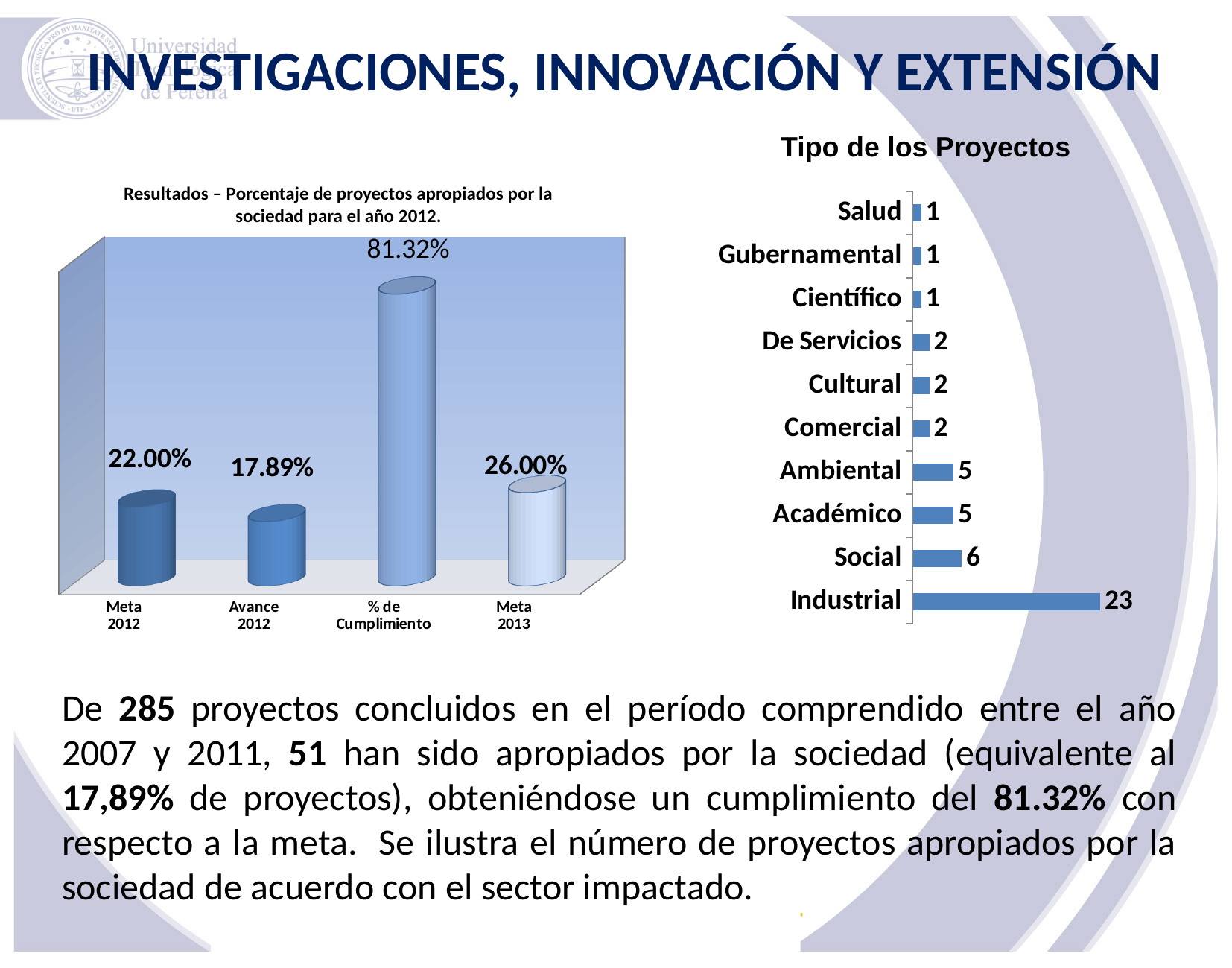

INVESTIGACIONES, INNOVACIÓN Y EXTENSIÓN
 Tipo de los Proyectos

### Chart

| Category |  |
|---|---|
| Industrial | 23.0 |
| Social | 6.0 |
| Académico | 5.0 |
| Ambiental | 5.0 |
| Comercial | 2.0 |
| Cultural | 2.0 |
| De Servicios | 2.0 |
| Científico | 1.0 |
| Gubernamental | 1.0 |
| Salud | 1.0 |
Resultados – Porcentaje de proyectos apropiados por la sociedad para el año 2012.

[unsupported chart]

De 285 proyectos concluidos en el período comprendido entre el año 2007 y 2011, 51 han sido apropiados por la sociedad (equivalente al 17,89% de proyectos), obteniéndose un cumplimiento del 81.32% con respecto a la meta.  Se ilustra el número de proyectos apropiados por la sociedad de acuerdo con el sector impactado.